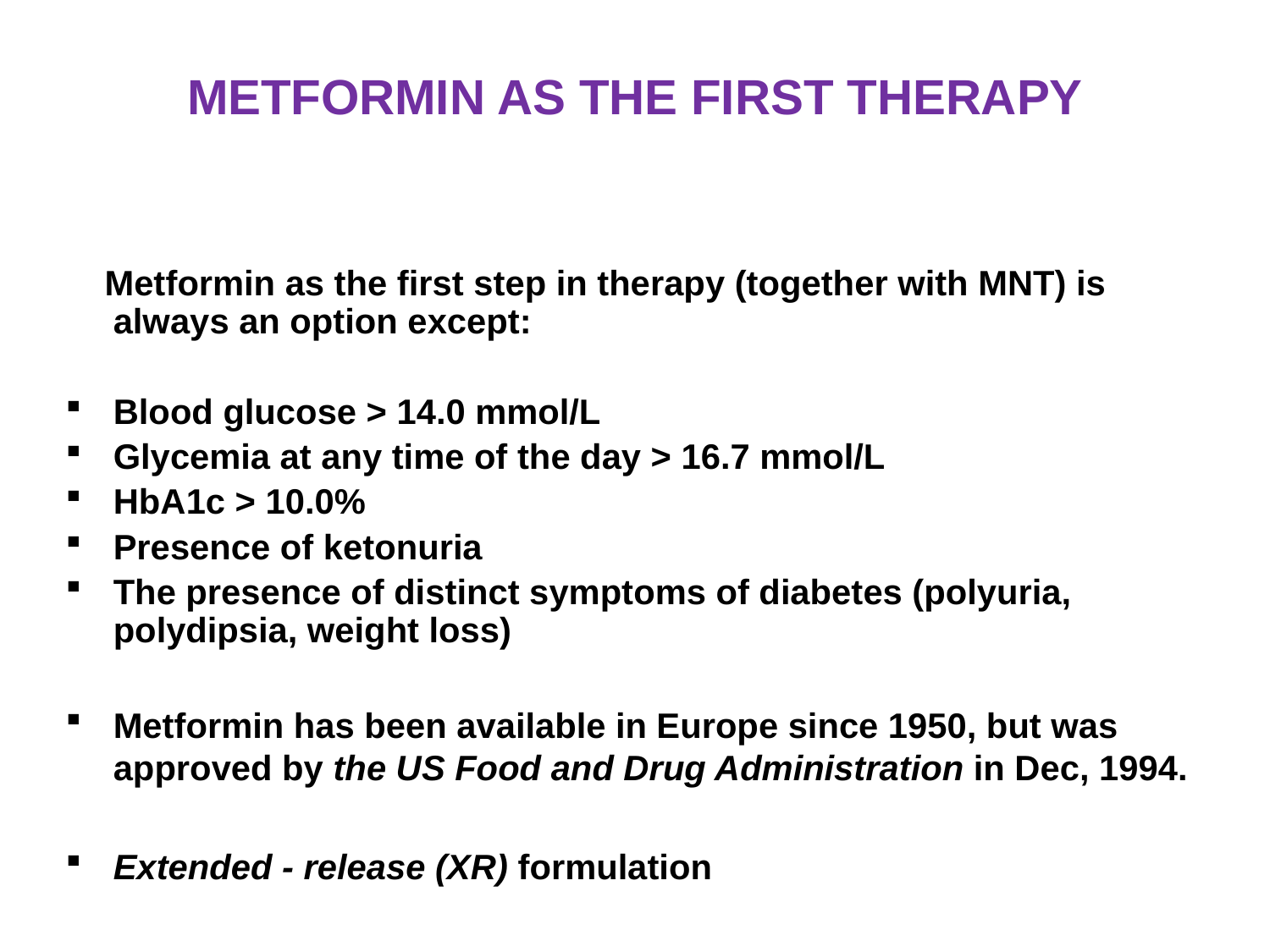

METFORMIN AS THE FIRST THERAPY

    Metformin as the first step in therapy (together with MNT) is always an option except:

Blood glucose > 14.0 mmol/L
Glycemia at any time of the day > 16.7 mmol/L
HbA1c > 10.0%
Presence of ketonuria
The presence of distinct symptoms of diabetes (polyuria, polydipsia, weight loss)

Metformin has been available in Europe since 1950, but was approved by the US Food and Drug Administration in Dec, 1994.

Extended - release (XR) formulation